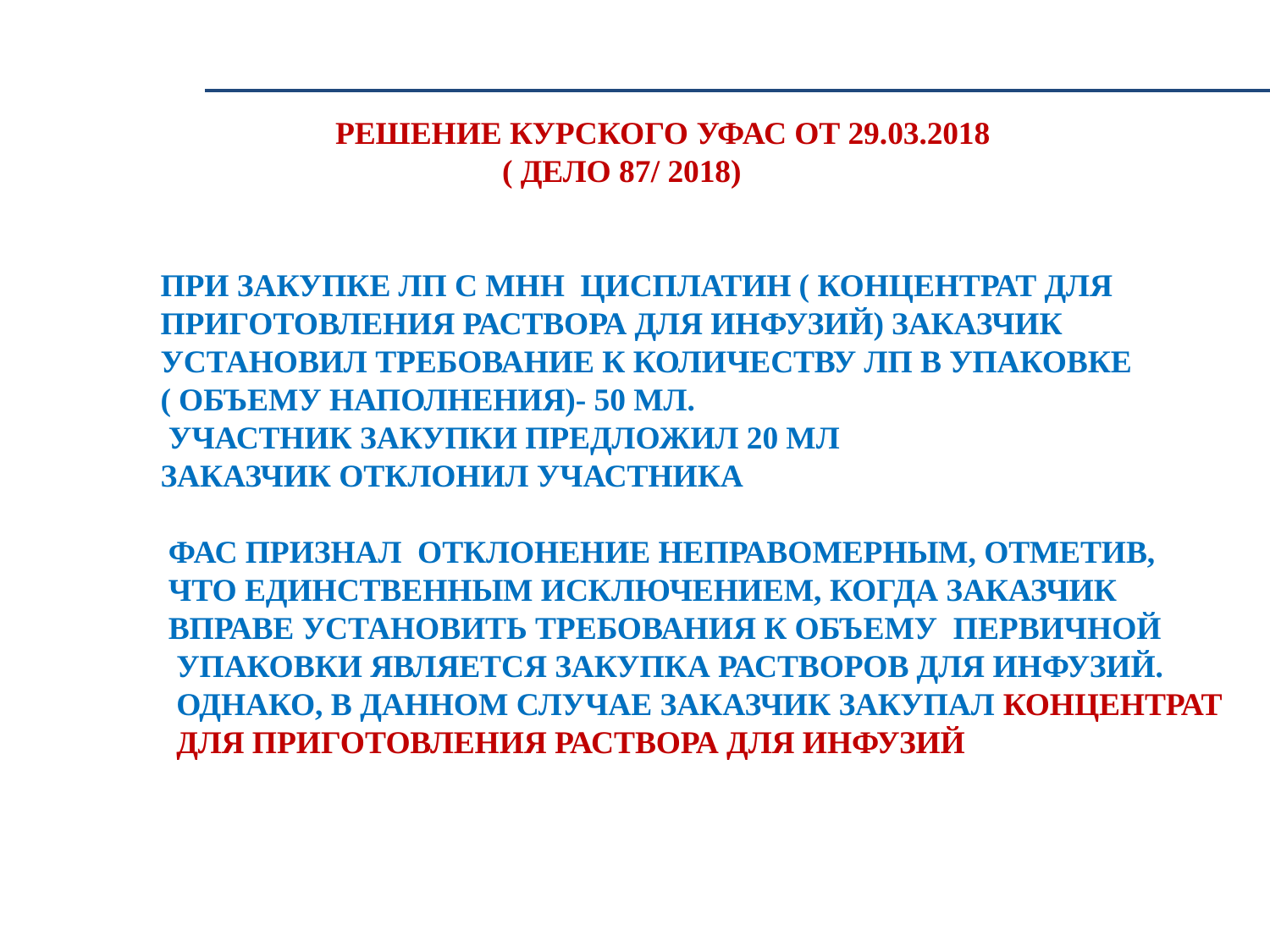

РЕШЕНИЕ КУРСКОГО УФАС ОТ 29.03.2018
                                                             ( ДЕЛО 87/ 2018)

                  ПРИ ЗАКУПКЕ ЛП С МНН  ЦИСПЛАТИН ( КОНЦЕНТРАТ ДЛЯ
                  ПРИГОТОВЛЕНИЯ РАСТВОРА ДЛЯ ИНФУЗИЙ) ЗАКАЗЧИК
                  УСТАНОВИЛ ТРЕБОВАНИЕ К КОЛИЧЕСТВУ ЛП В УПАКОВКЕ
                  ( ОБЪЕМУ НАПОЛНЕНИЯ)- 50 МЛ.
                   УЧАСТНИК ЗАКУПКИ ПРЕДЛОЖИЛ 20 МЛ
                  ЗАКАЗЧИК ОТКЛОНИЛ УЧАСТНИКА

                   ФАС ПРИЗНАЛ  ОТКЛОНЕНИЕ НЕПРАВОМЕРНЫМ, ОТМЕТИВ,
                   ЧТО ЕДИНСТВЕННЫМ ИСКЛЮЧЕНИЕМ, КОГДА ЗАКАЗЧИК
                   ВПРАВЕ УСТАНОВИТЬ ТРЕБОВАНИЯ К ОБЪЕМУ  ПЕРВИЧНОЙ
                    УПАКОВКИ ЯВЛЯЕТСЯ ЗАКУПКА РАСТВОРОВ ДЛЯ ИНФУЗИЙ.
                    ОДНАКО, В ДАННОМ СЛУЧАЕ ЗАКАЗЧИК ЗАКУПАЛ КОНЦЕНТРАТ
                    ДЛЯ ПРИГОТОВЛЕНИЯ РАСТВОРА ДЛЯ ИНФУЗИЙ